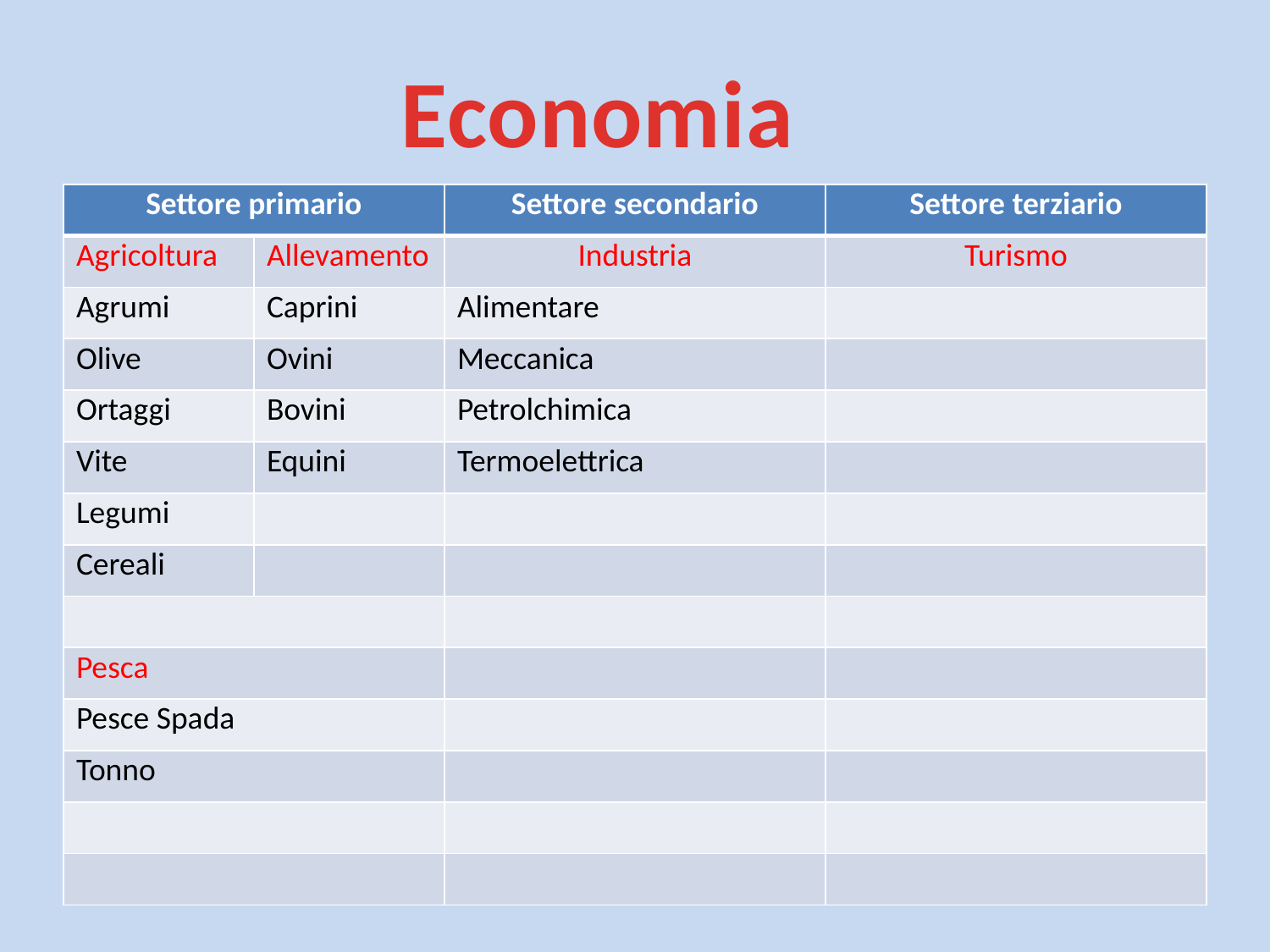

Economia
| Settore primario |  | Settore secondario | Settore terziario |
| --- | --- | --- | --- |
| Agricoltura | Allevamento | Industria | Turismo |
| Agrumi | Caprini | Alimentare |  |
| Olive | Ovini | Meccanica |  |
| Ortaggi | Bovini | Petrolchimica |  |
| Vite | Equini | Termoelettrica |  |
| Legumi |  |  |  |
| Cereali |  |  |  |
|  |  |  |  |
| Pesca |  |  |  |
| Pesce Spada |  |  |  |
| Tonno |  |  |  |
|  |  |  |  |
|  |  |  |  |